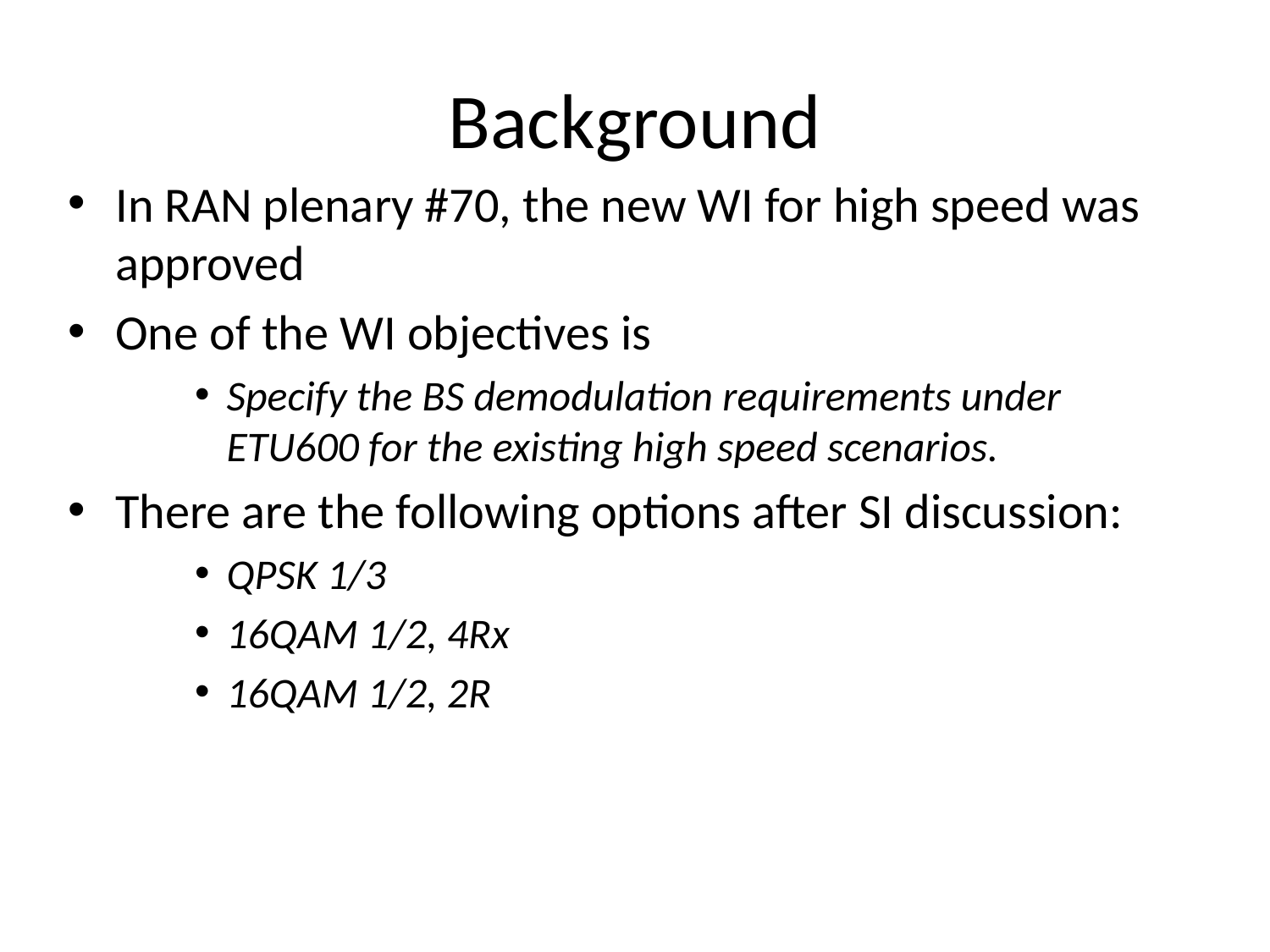

# Background
In RAN plenary #70, the new WI for high speed was approved
One of the WI objectives is
Specify the BS demodulation requirements under ETU600 for the existing high speed scenarios.
There are the following options after SI discussion:
QPSK 1/3
16QAM 1/2, 4Rx
16QAM 1/2, 2R